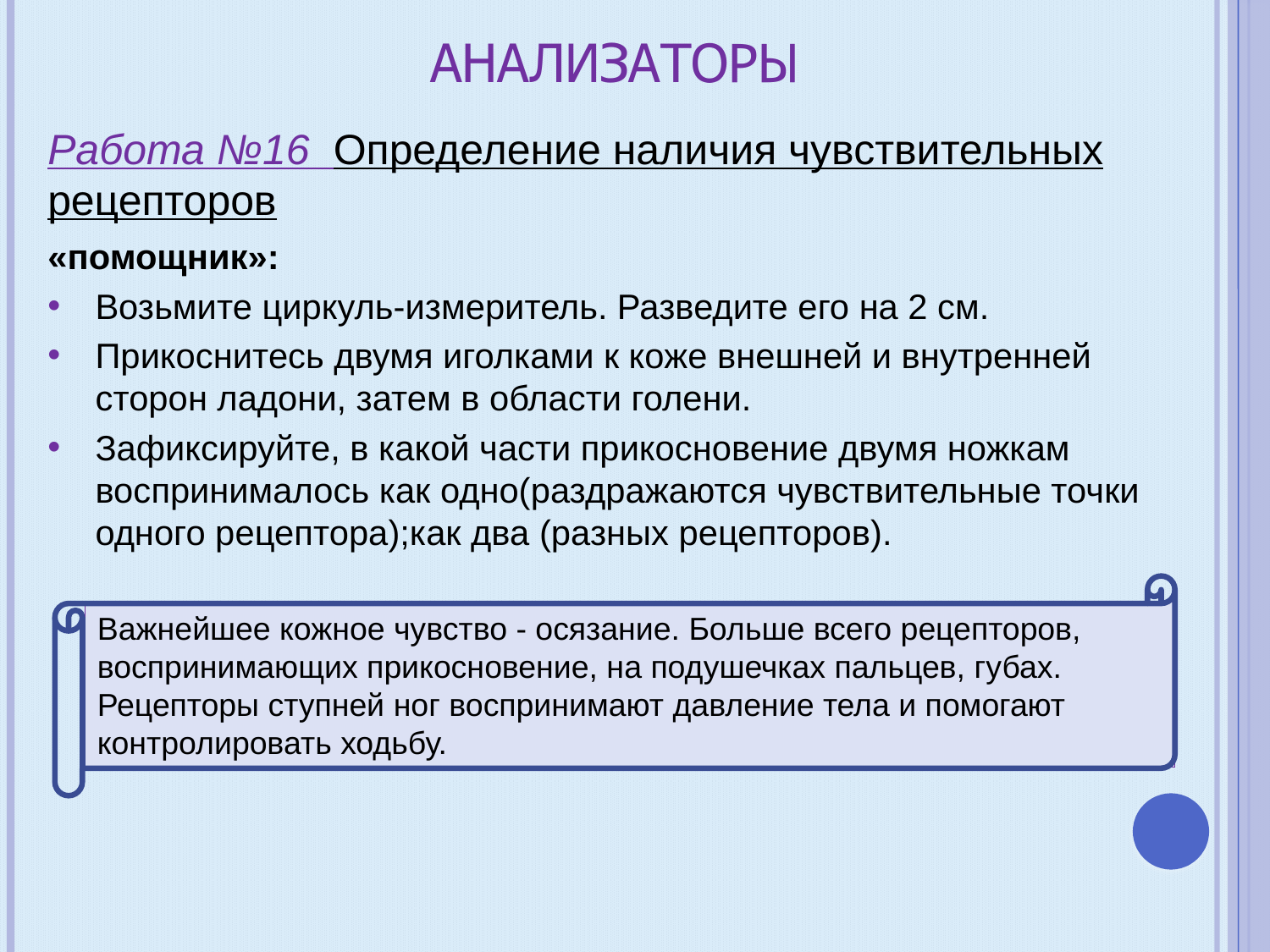

# АНАЛИЗАТОРЫ
Работа №16  Определение наличия чувствительных рецепторов
«помощник»:
Возьмите циркуль-измеритель. Разведите его на 2 см.
Прикоснитесь двумя иголками к коже внешней и внутренней сторон ладони, затем в области голени.
Зафиксируйте, в какой части прикосновение двумя ножкам воспринималось как одно(раздражаются чувствительные точки одного рецептора);как два (разных рецепторов).

Важнейшее кожное чувство - осязание. Больше всего рецепторов, воспринимающих прикосновение, на подушечках пальцев, губах. Рецепторы ступней ног воспринимают давление тела и помогают контролировать ходьбу.